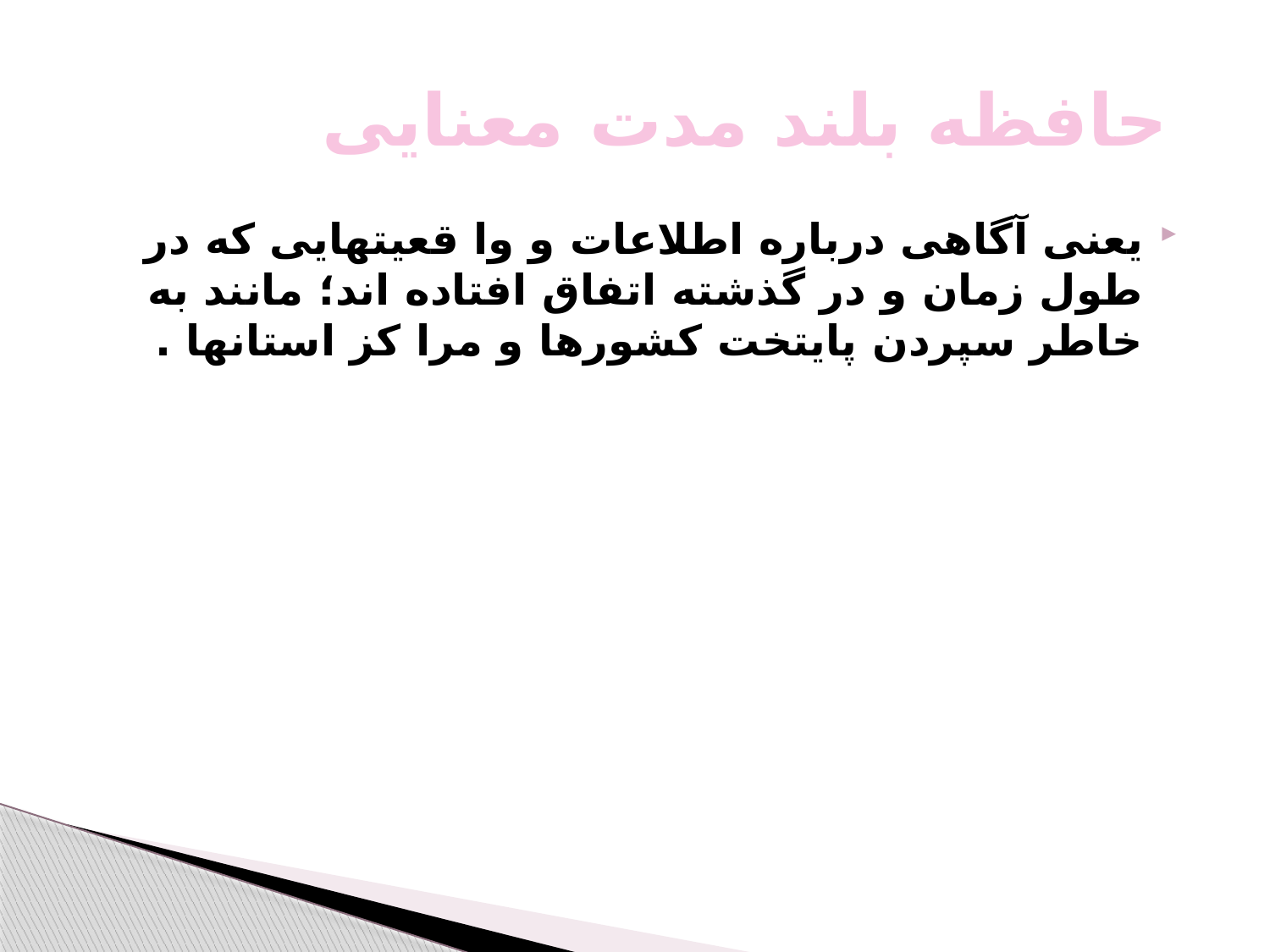

# حافظه بلند مدت معنایی
یعنی آگاهی درباره اطلاعات و وا قعیتهایی که در طول زمان و در گذشته اتفاق افتاده اند؛ مانند به خاطر سپردن پایتخت کشورها و مرا کز استانها .